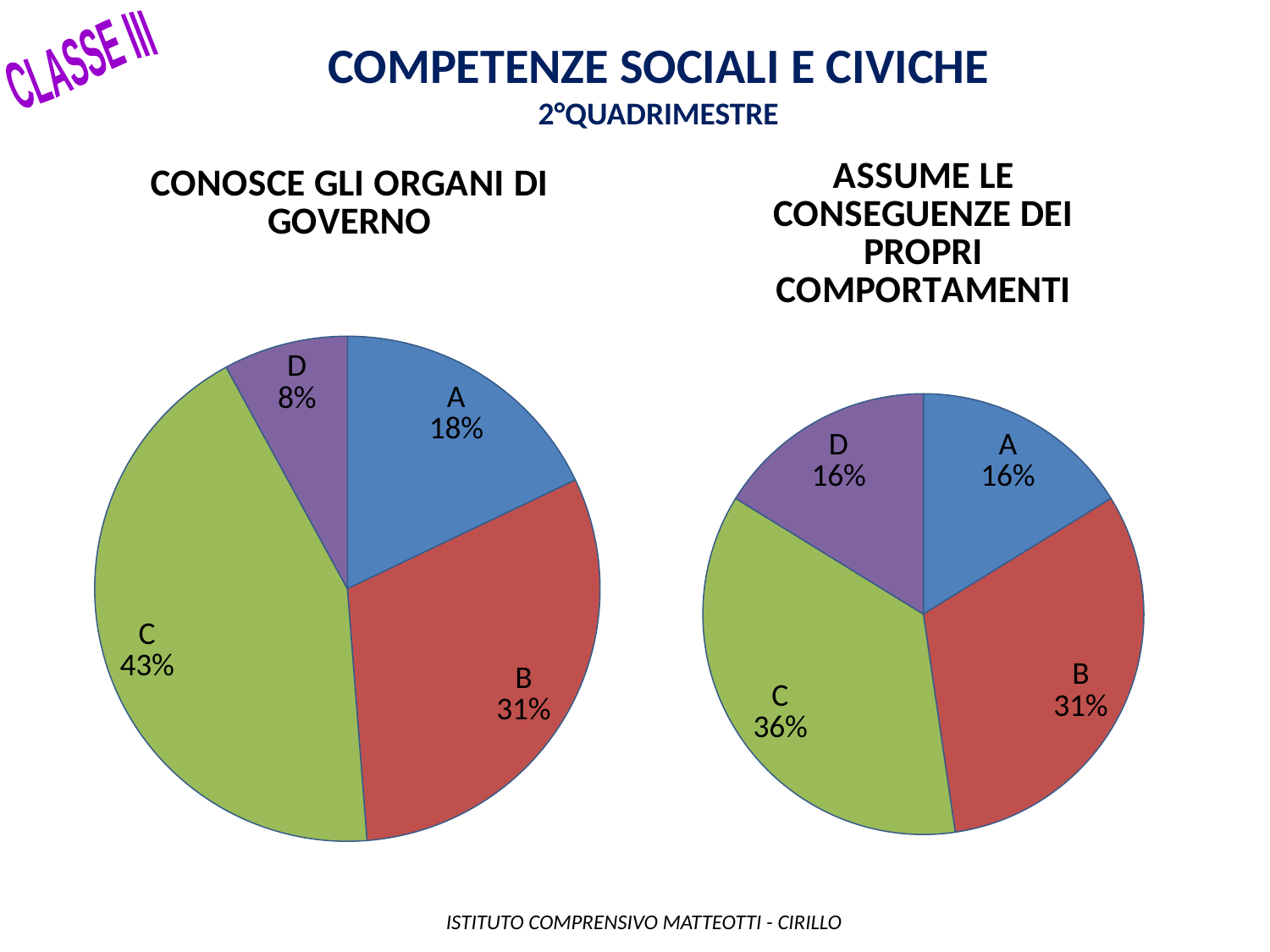

Competenze sociali e civiche
2°QUADRIMESTRE
CLASSE III

### Chart: ASSUME LE CONSEGUENZE DEI PROPRI COMPORTAMENTI

| Category |  |
|---|---|
| A | 35.0 |
| B | 68.0 |
| C | 78.0 |
| D | 35.0 |

### Chart: CONOSCE GLI ORGANI DI GOVERNO

| Category |  |
|---|---|
| A | 36.0 |
| B | 62.0 |
| C | 87.0 |
| D | 16.0 |
 ISTITUTO COMPRENSIVO MATTEOTTI - CIRILLO